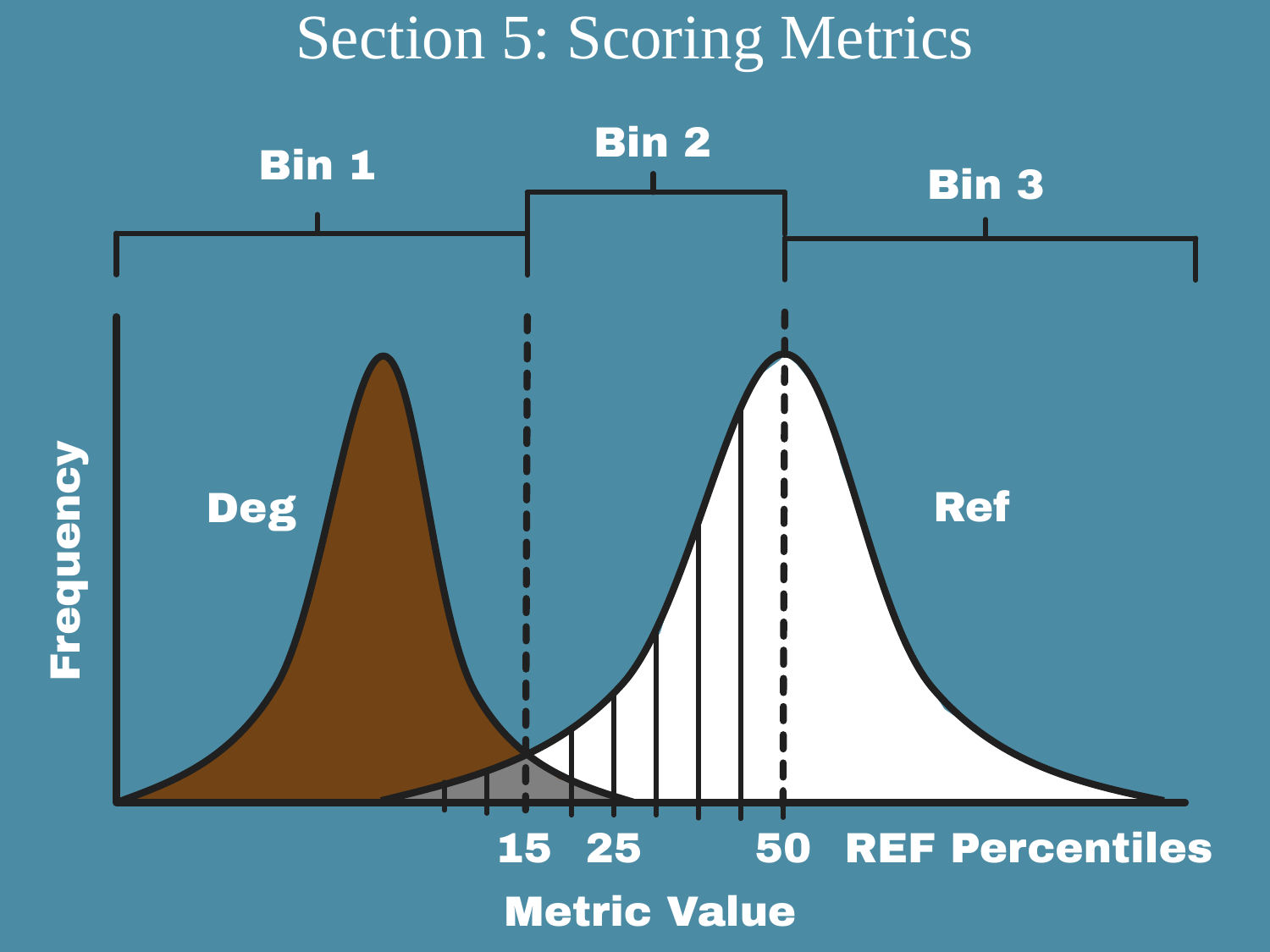

# Section 5: Scoring Metrics
Bin 2
Bin 1
Bin 3

Ref
Deg
Frequency

15
25
50
REF Percentiles
Metric Value